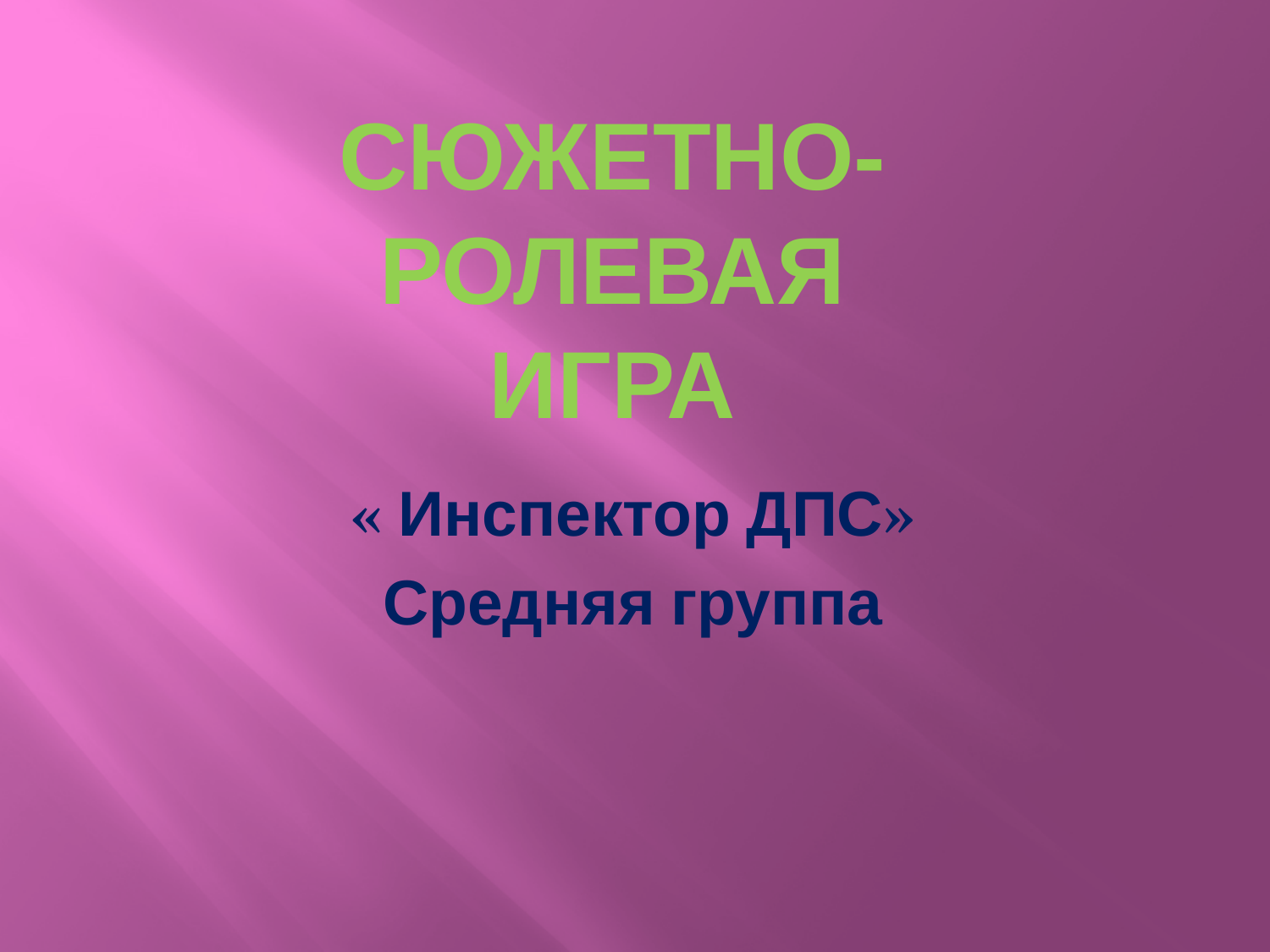

# Сюжетно-ролевая игра
« Инспектор ДПС»
Средняя группа